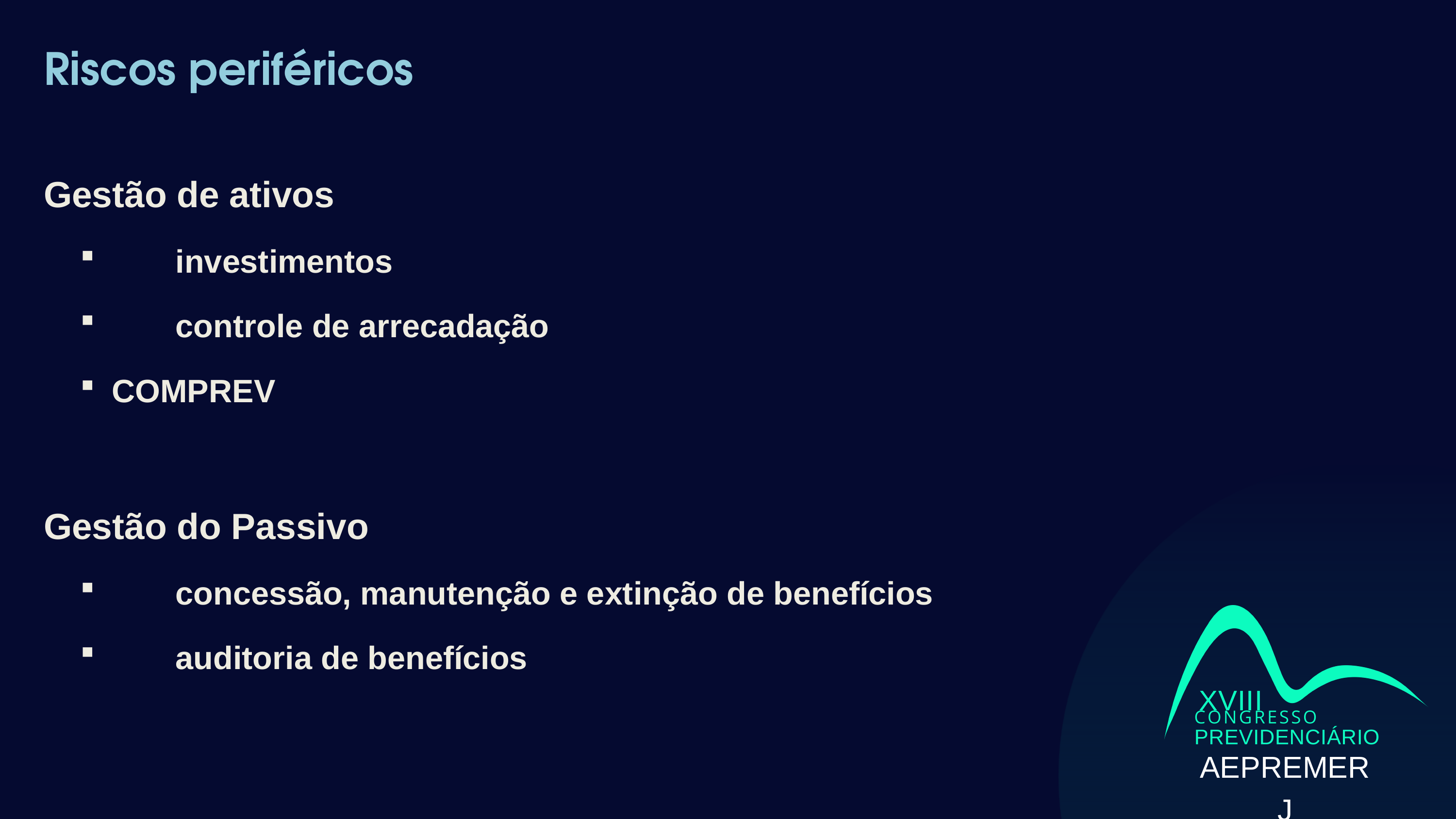

# Riscos periféricos
Gestão de ativos
	investimentos
	controle de arrecadação
 COMPREV

Gestão do Passivo
	concessão, manutenção e extinção de benefícios
	auditoria de benefícios

XVIII
CONGRESSO
PREVIDENCIÁRIO
AEPREMERJ